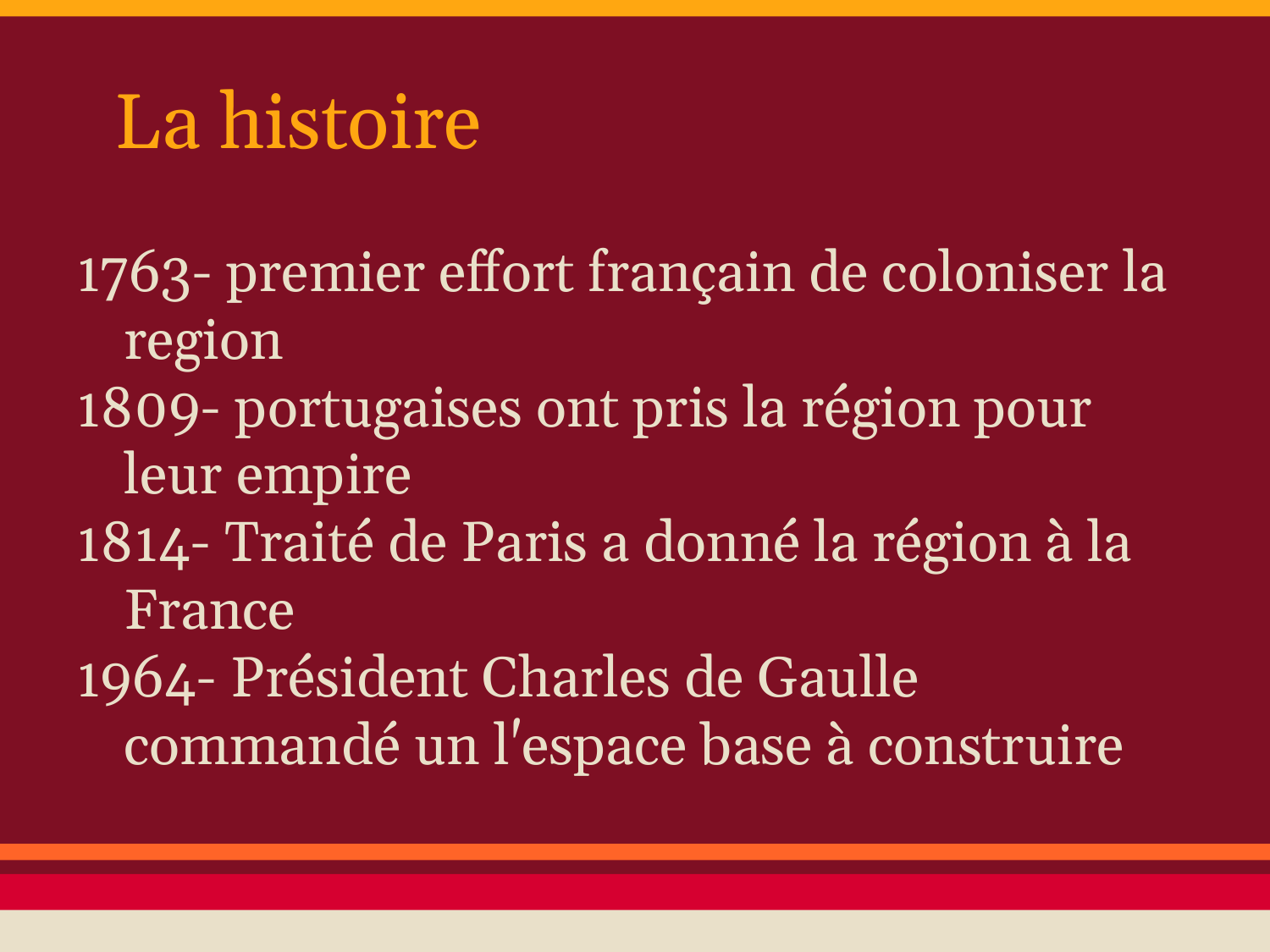

# La histoire
1763- premier effort françain de coloniser la region
1809- portugaises ont pris la région pour leur empire
1814- Traité de Paris a donné la région à la France
1964- Président Charles de Gaulle commandé un l'espace base à construire